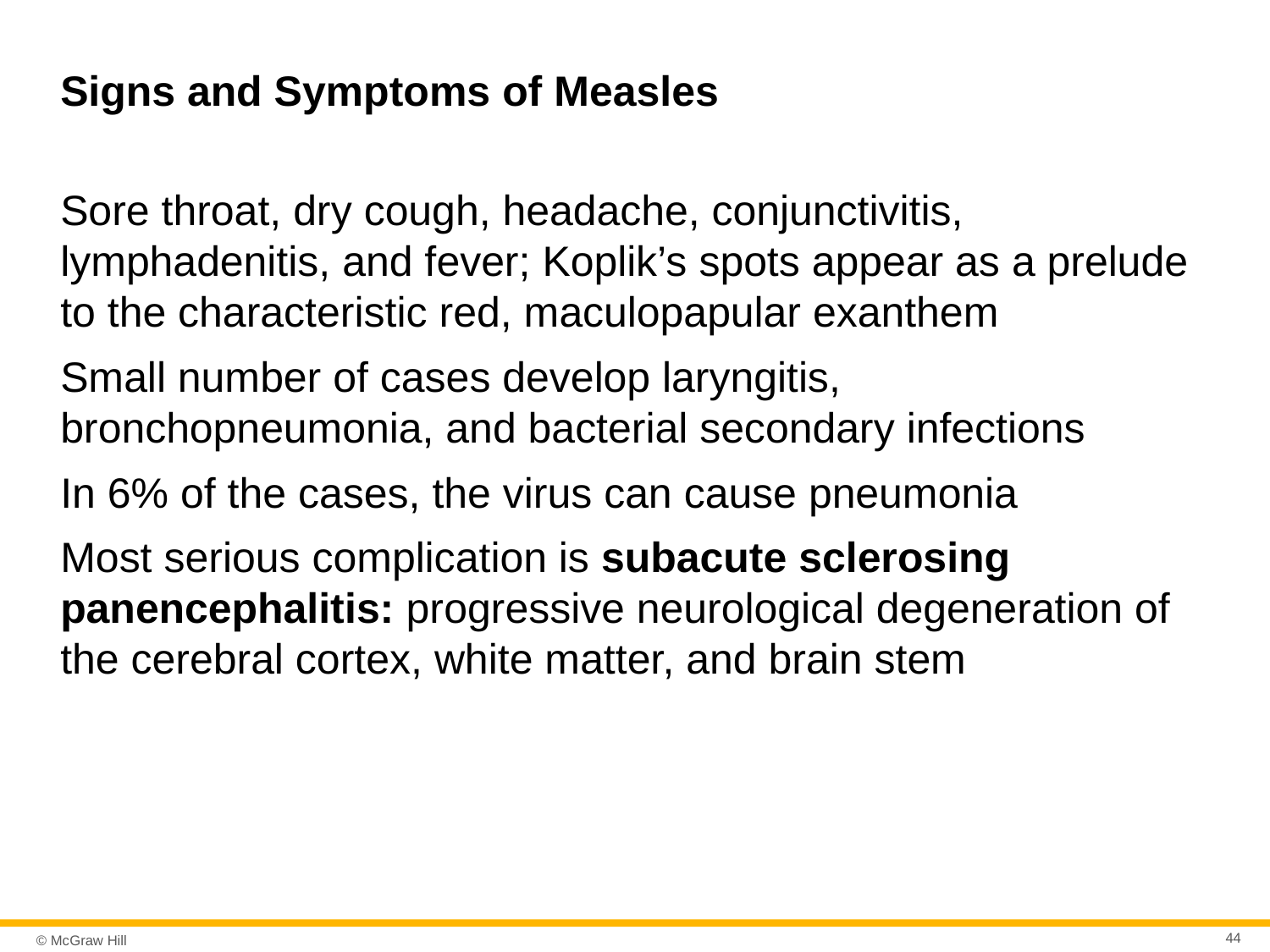

# Signs and Symptoms of Measles
Sore throat, dry cough, headache, conjunctivitis, lymphadenitis, and fever; Koplik’s spots appear as a prelude to the characteristic red, maculopapular exanthem
Small number of cases develop laryngitis, bronchopneumonia, and bacterial secondary infections
In 6% of the cases, the virus can cause pneumonia
Most serious complication is subacute sclerosing panencephalitis: progressive neurological degeneration of the cerebral cortex, white matter, and brain stem